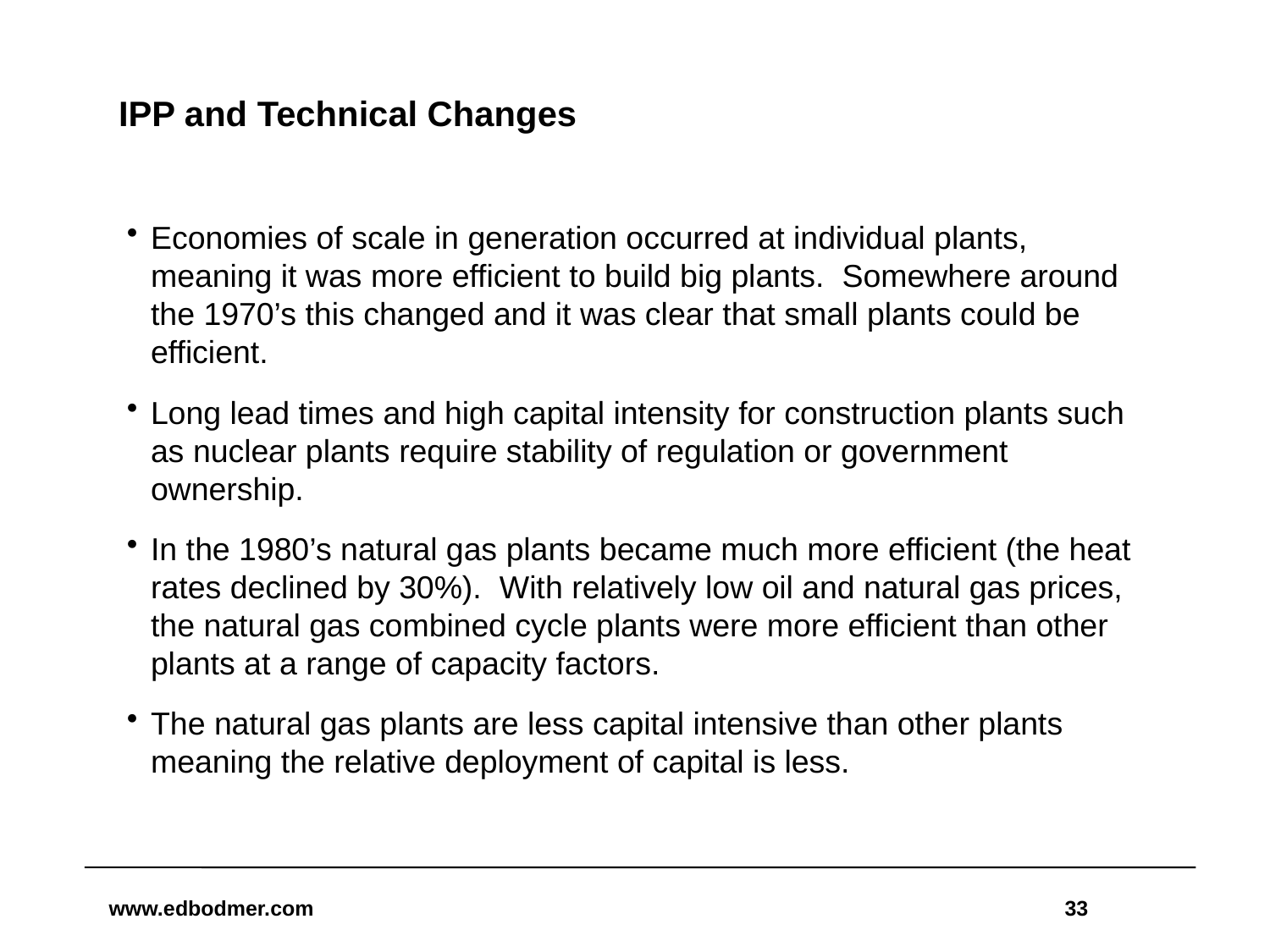

# IPP and Technical Changes
Economies of scale in generation occurred at individual plants, meaning it was more efficient to build big plants.  Somewhere around the 1970’s this changed and it was clear that small plants could be efficient.
Long lead times and high capital intensity for construction plants such as nuclear plants require stability of regulation or government ownership.
In the 1980’s natural gas plants became much more efficient (the heat rates declined by 30%).  With relatively low oil and natural gas prices, the natural gas combined cycle plants were more efficient than other plants at a range of capacity factors.
The natural gas plants are less capital intensive than other plants meaning the relative deployment of capital is less.